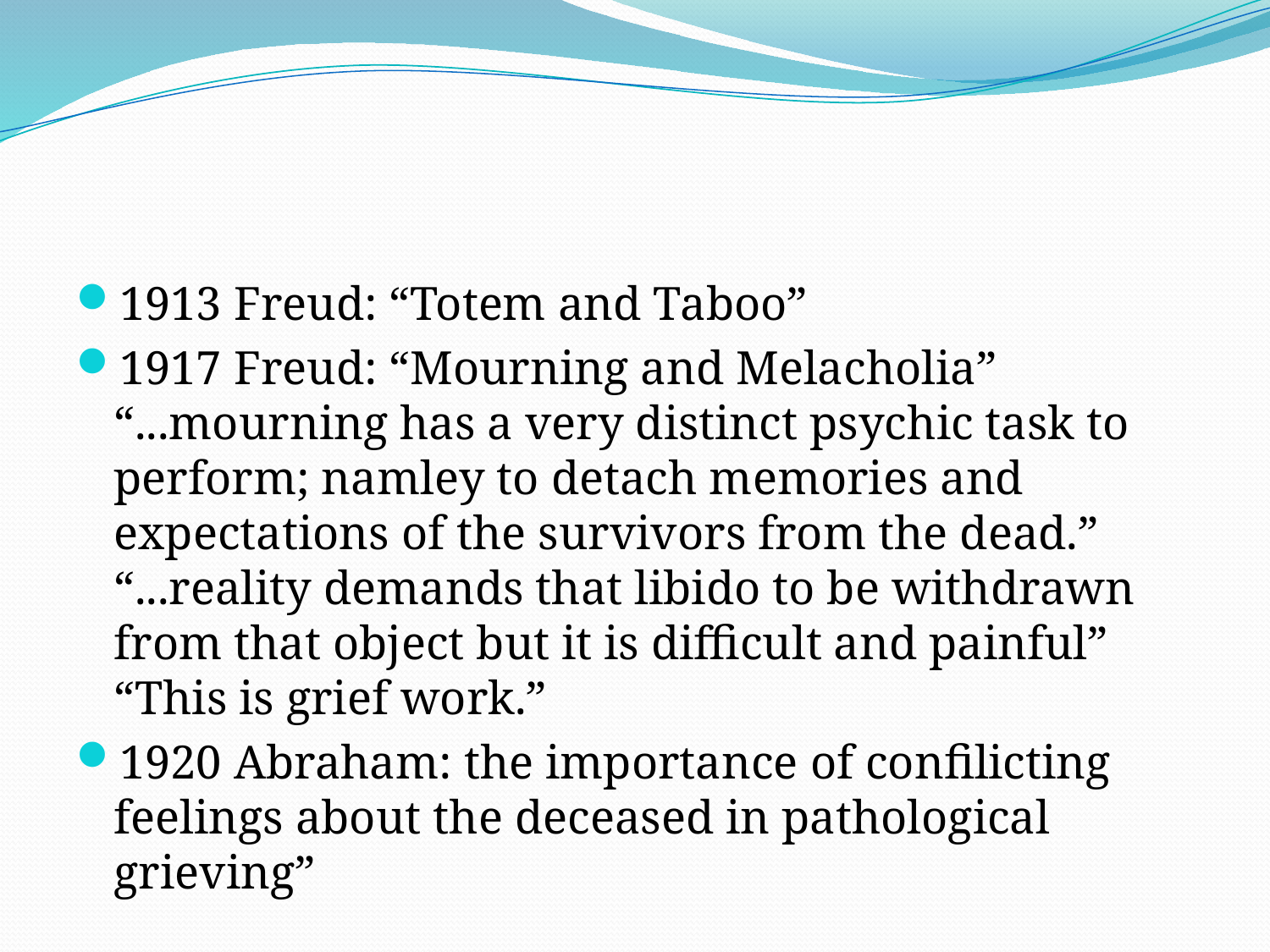

1913 Freud: “Totem and Taboo”
1917 Freud: “Mourning and Melacholia” “...mourning has a very distinct psychic task to perform; namley to detach memories and expectations of the survivors from the dead.” “...reality demands that libido to be withdrawn from that object but it is difficult and painful” “This is grief work.”
1920 Abraham: the importance of confilicting feelings about the deceased in pathological grieving”